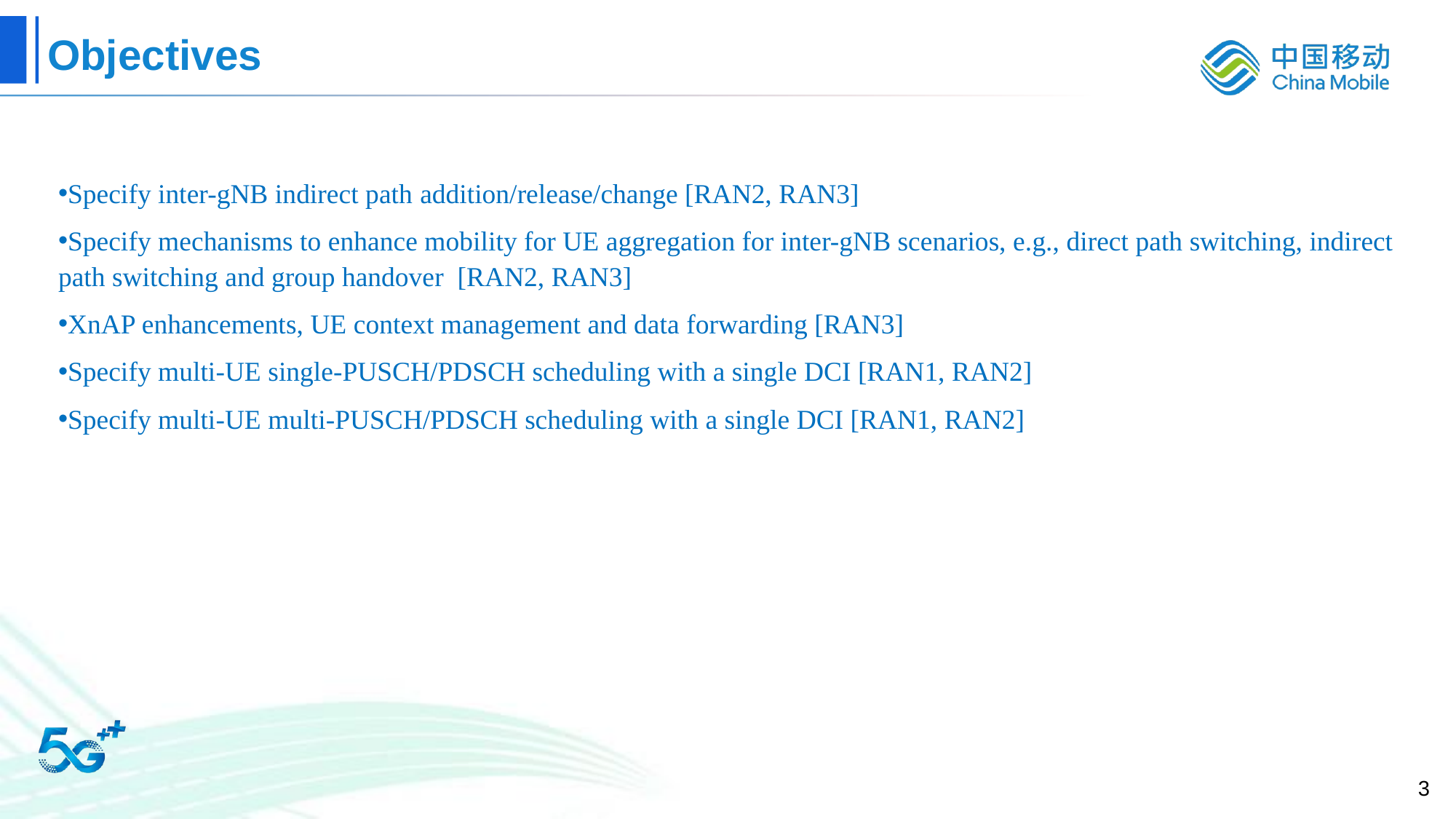

# Objectives
Specify inter-gNB indirect path addition/release/change [RAN2, RAN3]
Specify mechanisms to enhance mobility for UE aggregation for inter-gNB scenarios, e.g., direct path switching, indirect path switching and group handover  [RAN2, RAN3]
XnAP enhancements, UE context management and data forwarding [RAN3]
Specify multi-UE single-PUSCH/PDSCH scheduling with a single DCI [RAN1, RAN2]
Specify multi-UE multi-PUSCH/PDSCH scheduling with a single DCI [RAN1, RAN2]